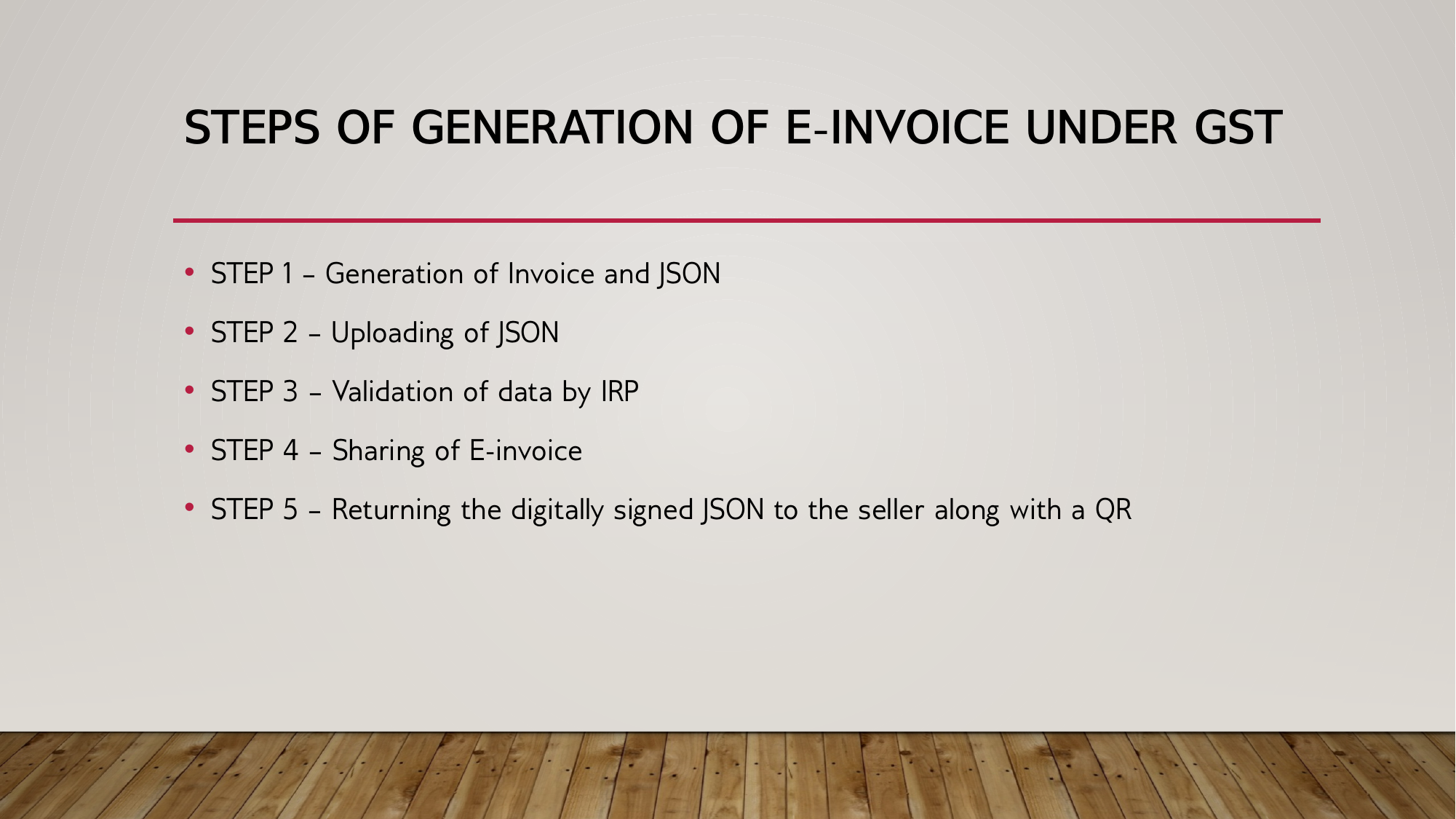

# Steps of Generation of E-Invoice under GST
STEP 1 – Generation of Invoice and JSON
STEP 2 – Uploading of JSON
STEP 3 – Validation of data by IRP
STEP 4 – Sharing of E-invoice
STEP 5 – Returning the digitally signed JSON to the seller along with a QR